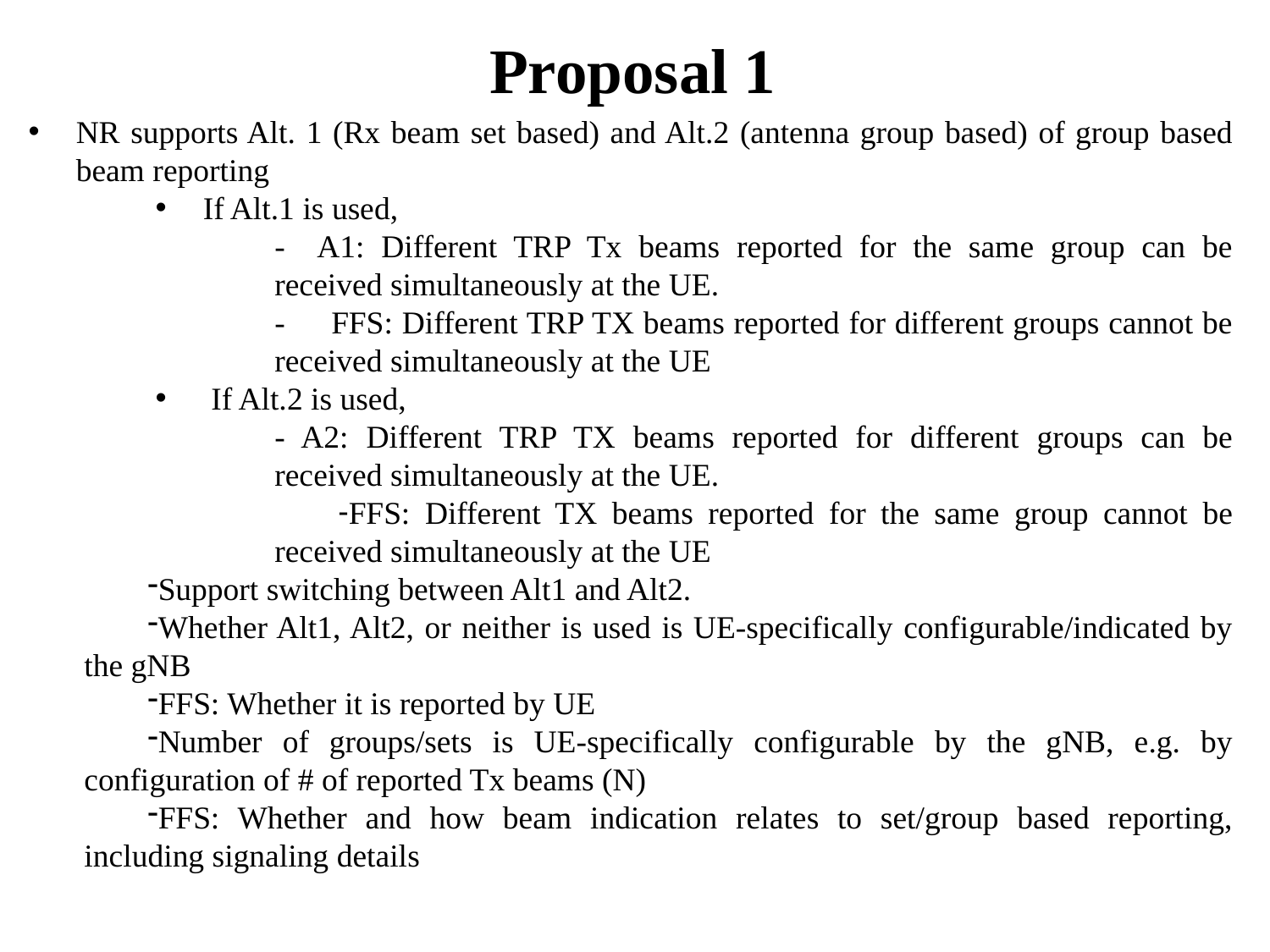

# Proposal 1
NR supports Alt. 1 (Rx beam set based) and Alt.2 (antenna group based) of group based beam reporting
If Alt.1 is used,
-  A1: Different TRP Tx beams reported for the same group can be received simultaneously at the UE.
-     FFS: Different TRP TX beams reported for different groups cannot be received simultaneously at the UE
 If Alt.2 is used,
- A2: Different TRP TX beams reported for different groups can be received simultaneously at the UE.
FFS: Different TX beams reported for the same group cannot be received simultaneously at the UE
Support switching between Alt1 and Alt2.
Whether Alt1, Alt2, or neither is used is UE-specifically configurable/indicated by the gNB
FFS: Whether it is reported by UE
Number of groups/sets is UE-specifically configurable by the gNB, e.g. by configuration of # of reported Tx beams (N)
FFS: Whether and how beam indication relates to set/group based reporting, including signaling details